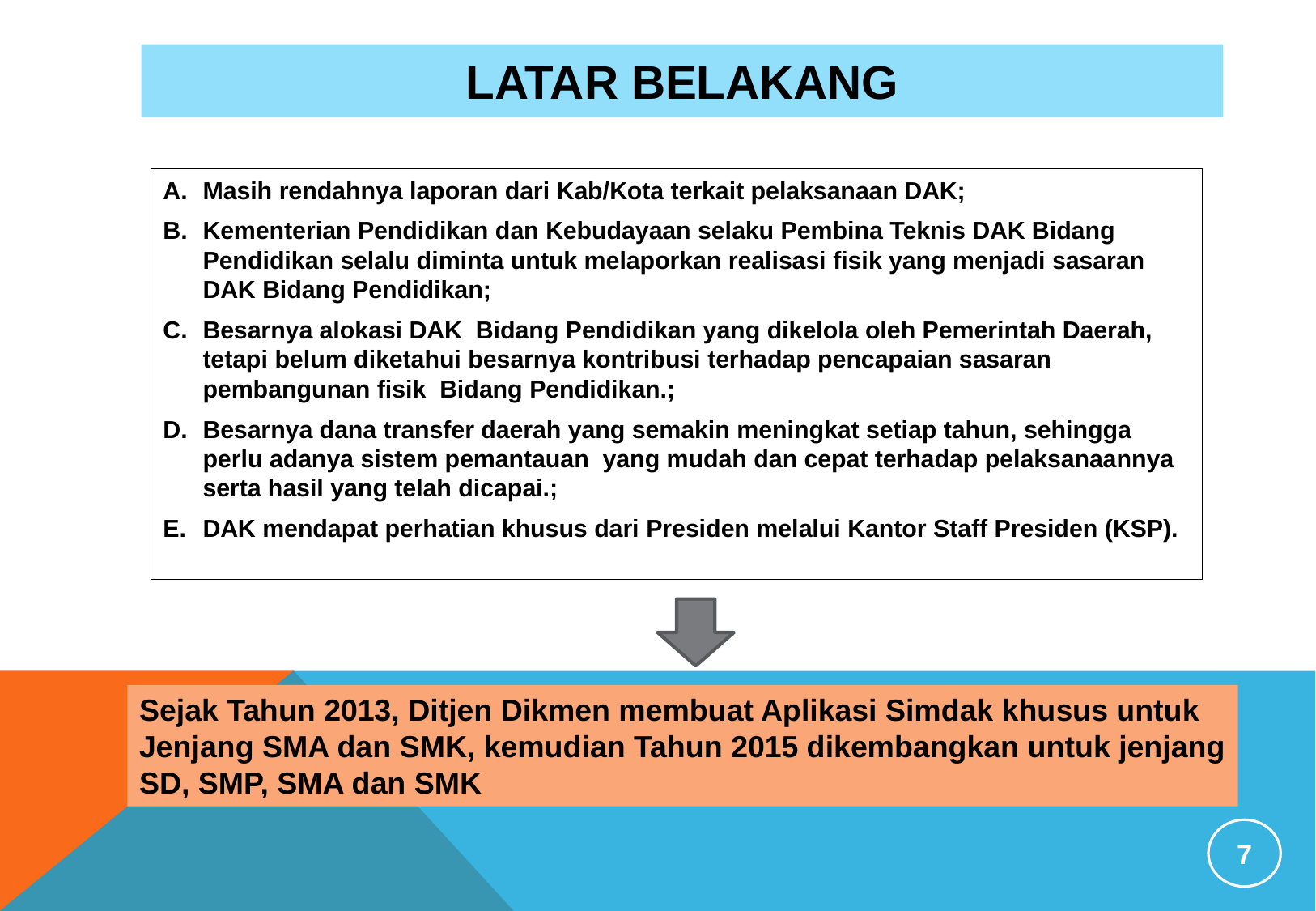

# Latar belakang
Masih rendahnya laporan dari Kab/Kota terkait pelaksanaan DAK;
Kementerian Pendidikan dan Kebudayaan selaku Pembina Teknis DAK Bidang Pendidikan selalu diminta untuk melaporkan realisasi fisik yang menjadi sasaran DAK Bidang Pendidikan;
Besarnya alokasi DAK  Bidang Pendidikan yang dikelola oleh Pemerintah Daerah, tetapi belum diketahui besarnya kontribusi terhadap pencapaian sasaran pembangunan fisik  Bidang Pendidikan.;
Besarnya dana transfer daerah yang semakin meningkat setiap tahun, sehingga perlu adanya sistem pemantauan  yang mudah dan cepat terhadap pelaksanaannya serta hasil yang telah dicapai.;
DAK mendapat perhatian khusus dari Presiden melalui Kantor Staff Presiden (KSP).

Sejak Tahun 2013, Ditjen Dikmen membuat Aplikasi Simdak khusus untuk
Jenjang SMA dan SMK, kemudian Tahun 2015 dikembangkan untuk jenjang
SD, SMP, SMA dan SMK
7